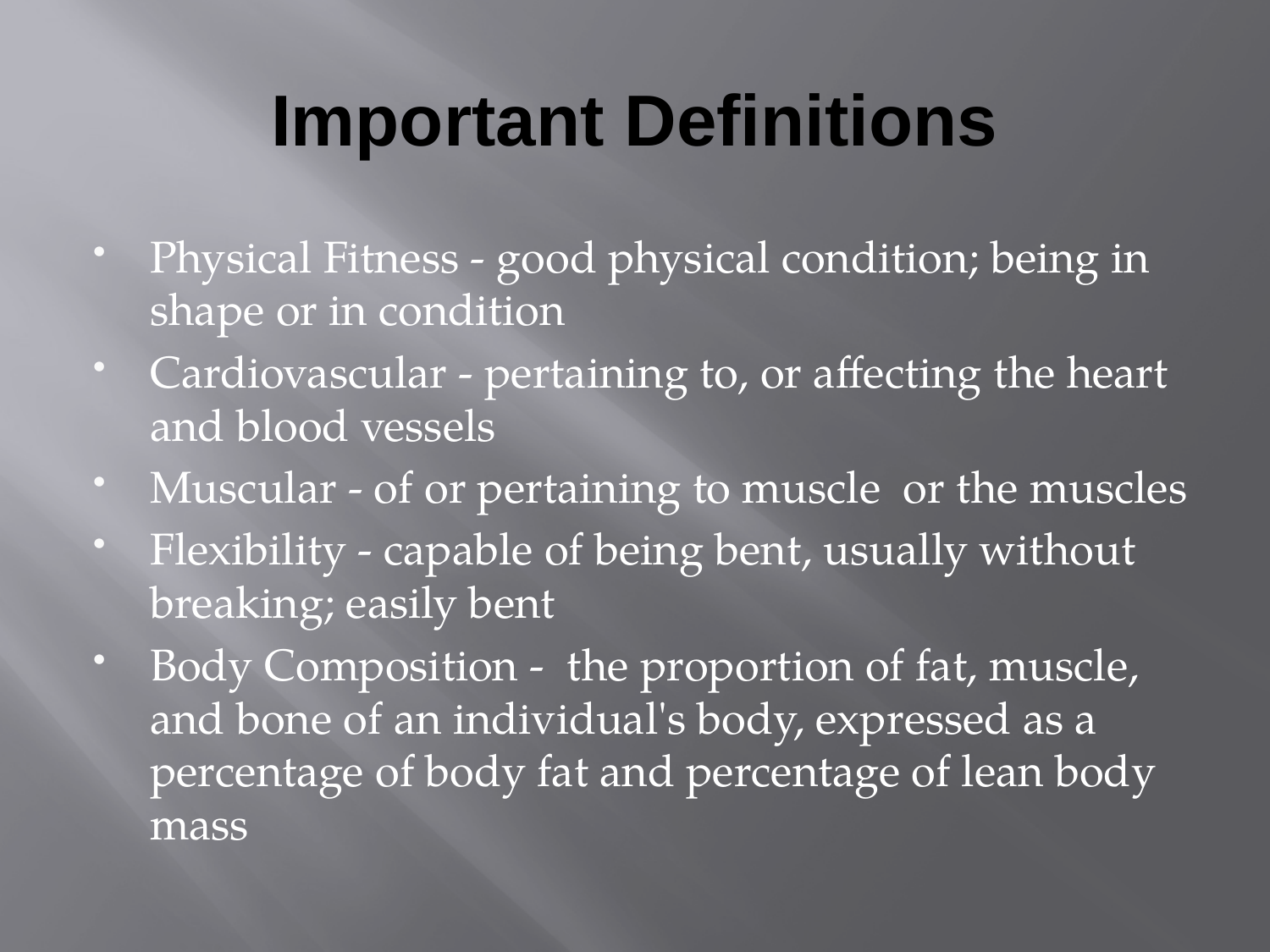

# Important Definitions
Physical Fitness - good physical condition; being in shape or in condition
Cardiovascular - pertaining to, or affecting the heart and blood vessels
Muscular - of or pertaining to muscle  or the muscles
Flexibility - capable of being bent, usually without breaking; easily bent
Body Composition -  the proportion of fat, muscle, and bone of an individual's body, expressed as a percentage of body fat and percentage of lean body mass